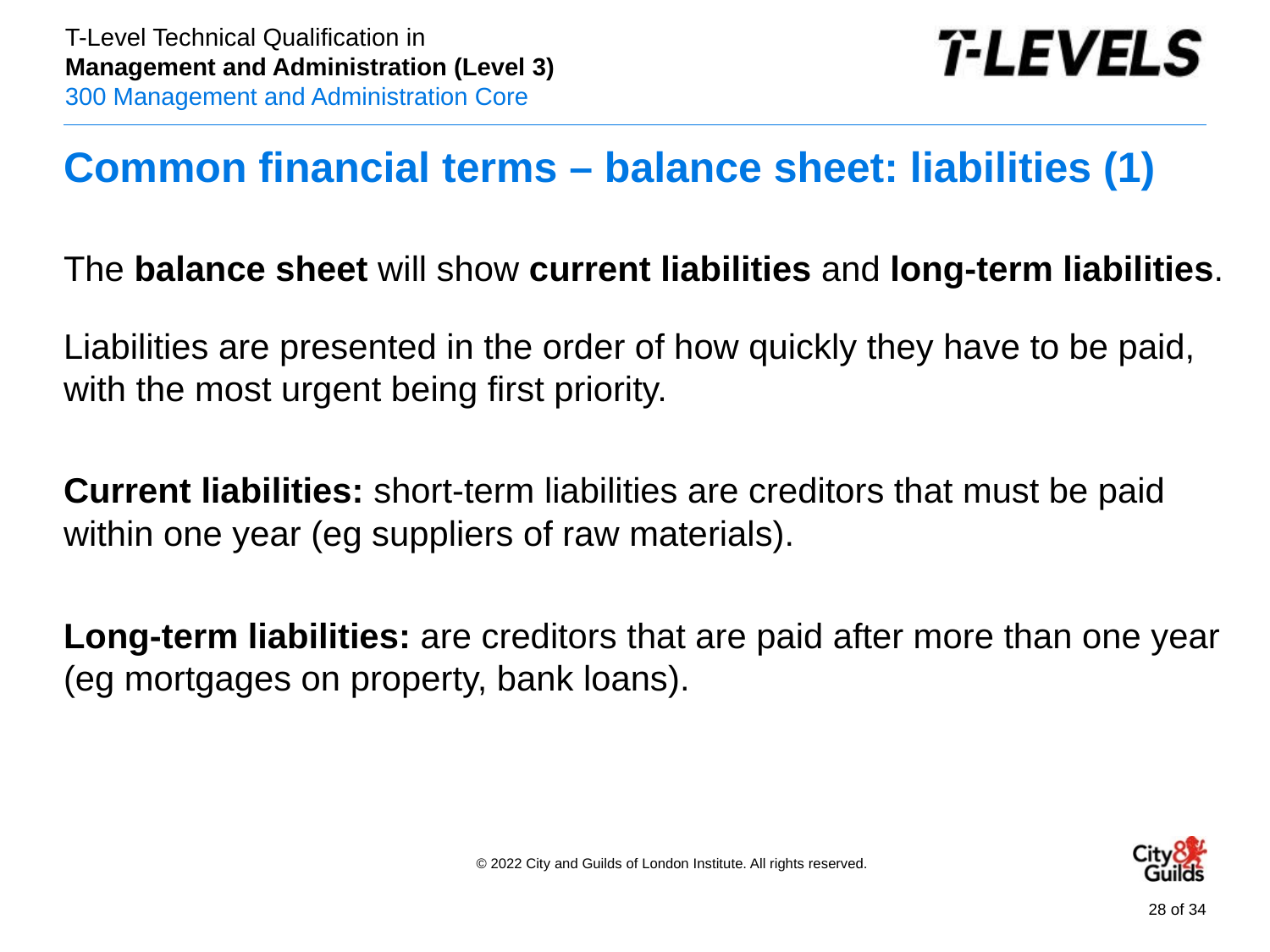

# Common financial terms – balance sheet: liabilities (1)
The balance sheet will show current liabilities and long-term liabilities.
Liabilities are presented in the order of how quickly they have to be paid, with the most urgent being first priority.

Current liabilities: short-term liabilities are creditors that must be paid within one year (eg suppliers of raw materials).

Long-term liabilities: are creditors that are paid after more than one year (eg mortgages on property, bank loans).